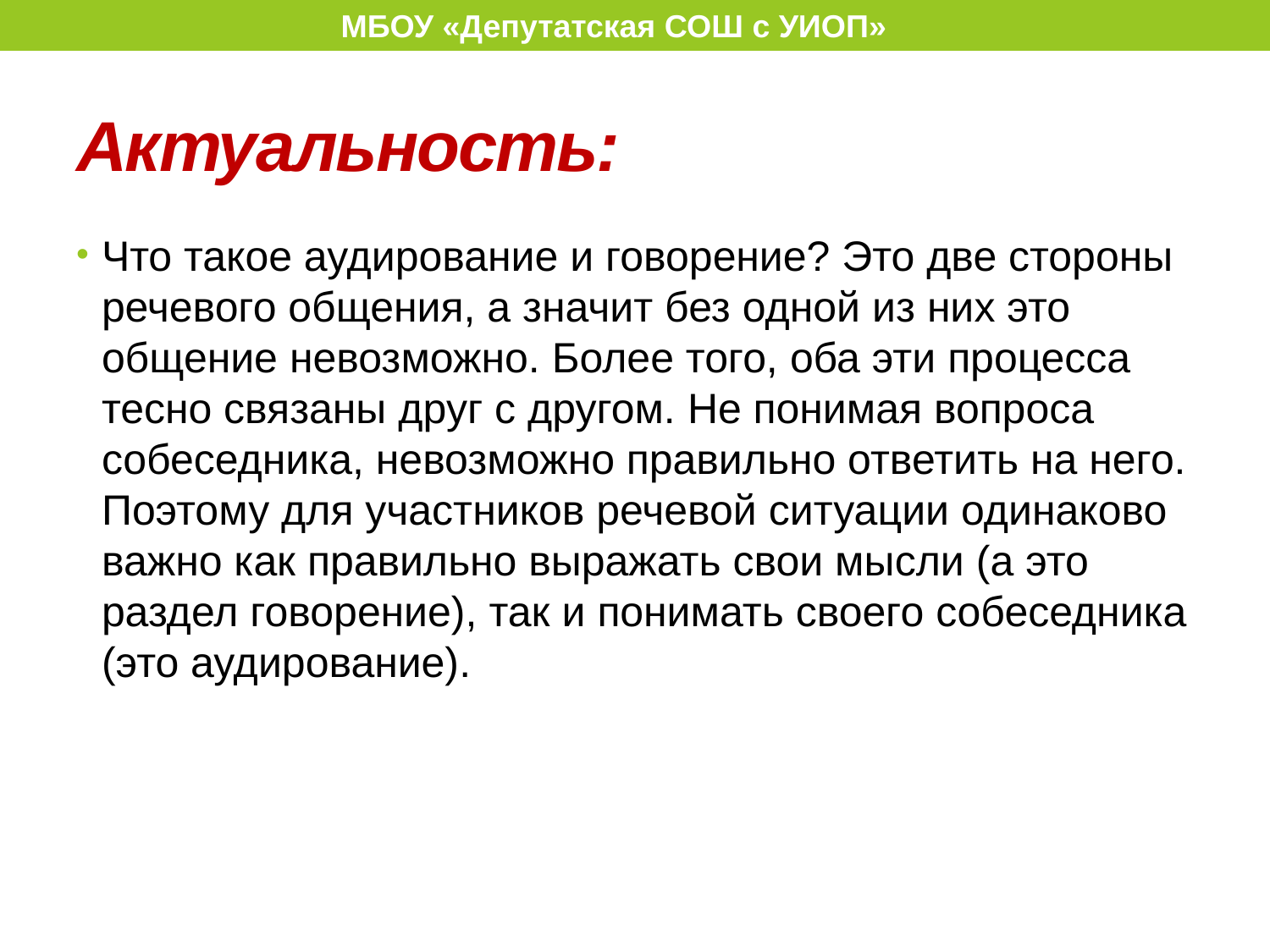

МБОУ «Депутатская СОШ с УИОП»
# Актуальность:
Что такое аудирование и говорение? Это две стороны речевого общения, а значит без одной из них это общение невозможно. Более того, оба эти процесса тесно связаны друг с другом. Не понимая вопроса собеседника, невозможно правильно ответить на него. Поэтому для участников речевой ситуации одинаково важно как правильно выражать свои мысли (а это раздел говорение), так и понимать своего собеседника (это аудирование).